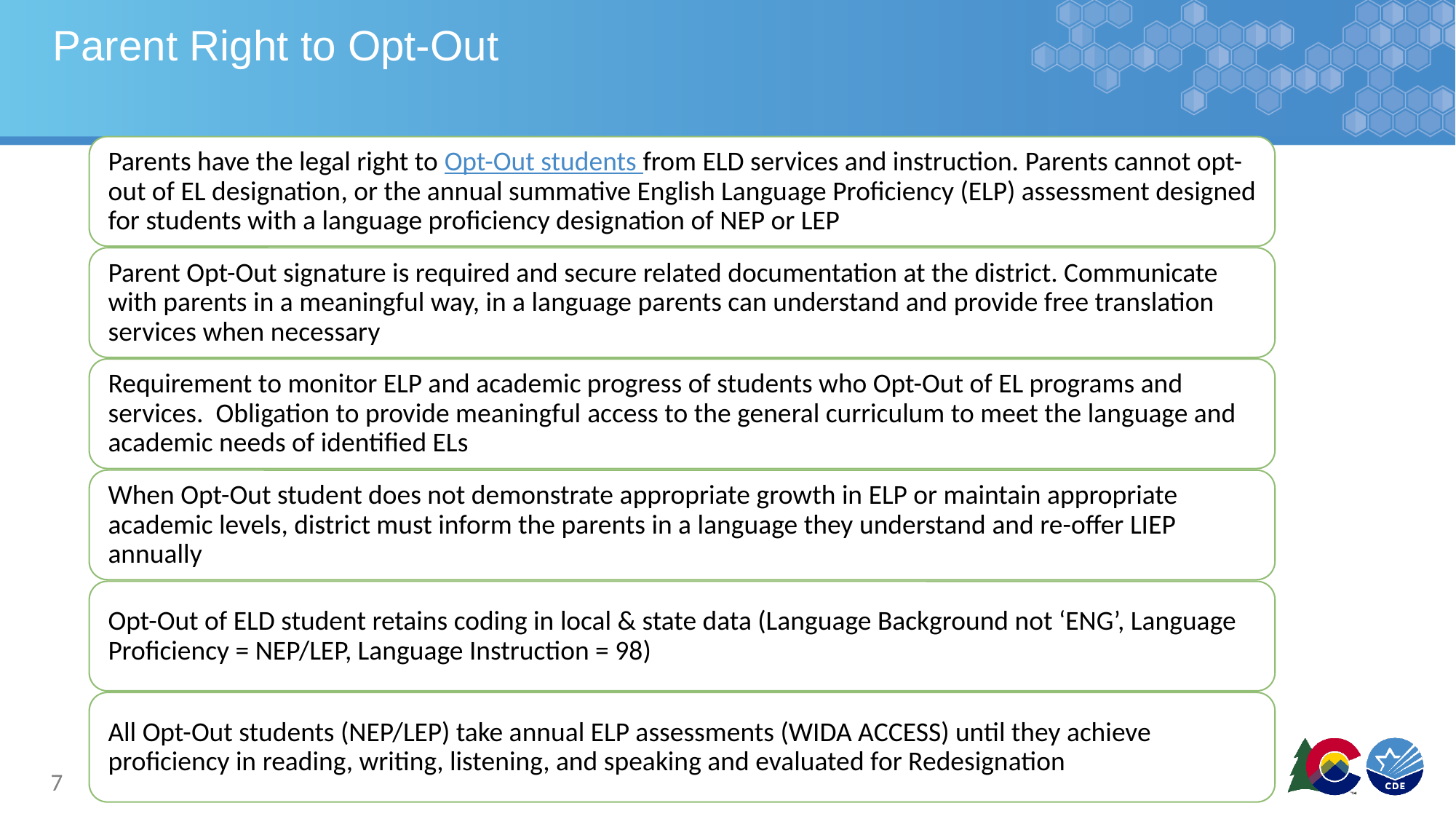

# Parent Right to Opt-Out
Parents have the legal right to Opt-Out students from ELD services and instruction. Parents cannot opt-out of EL designation, or the annual summative English Language Proficiency (ELP) assessment designed for students with a language proficiency designation of NEP or LEP
Parent Opt-Out signature is required and secure related documentation at the district. Communicate with parents in a meaningful way, in a language parents can understand and provide free translation services when necessary
Requirement to monitor ELP and academic progress of students who Opt-Out of EL programs and services.  Obligation to provide meaningful access to the general curriculum to meet the language and academic needs of identified ELs
When Opt-Out student does not demonstrate appropriate growth in ELP or maintain appropriate academic levels, district must inform the parents in a language they understand and re-offer LIEP annually
Opt-Out of ELD student retains coding in local & state data (Language Background not ‘ENG’, Language Proficiency = NEP/LEP, Language Instruction = 98)
All Opt-Out students (NEP/LEP) take annual ELP assessments (WIDA ACCESS) until they achieve proficiency in reading, writing, listening, and speaking and evaluated for Redesignation
7